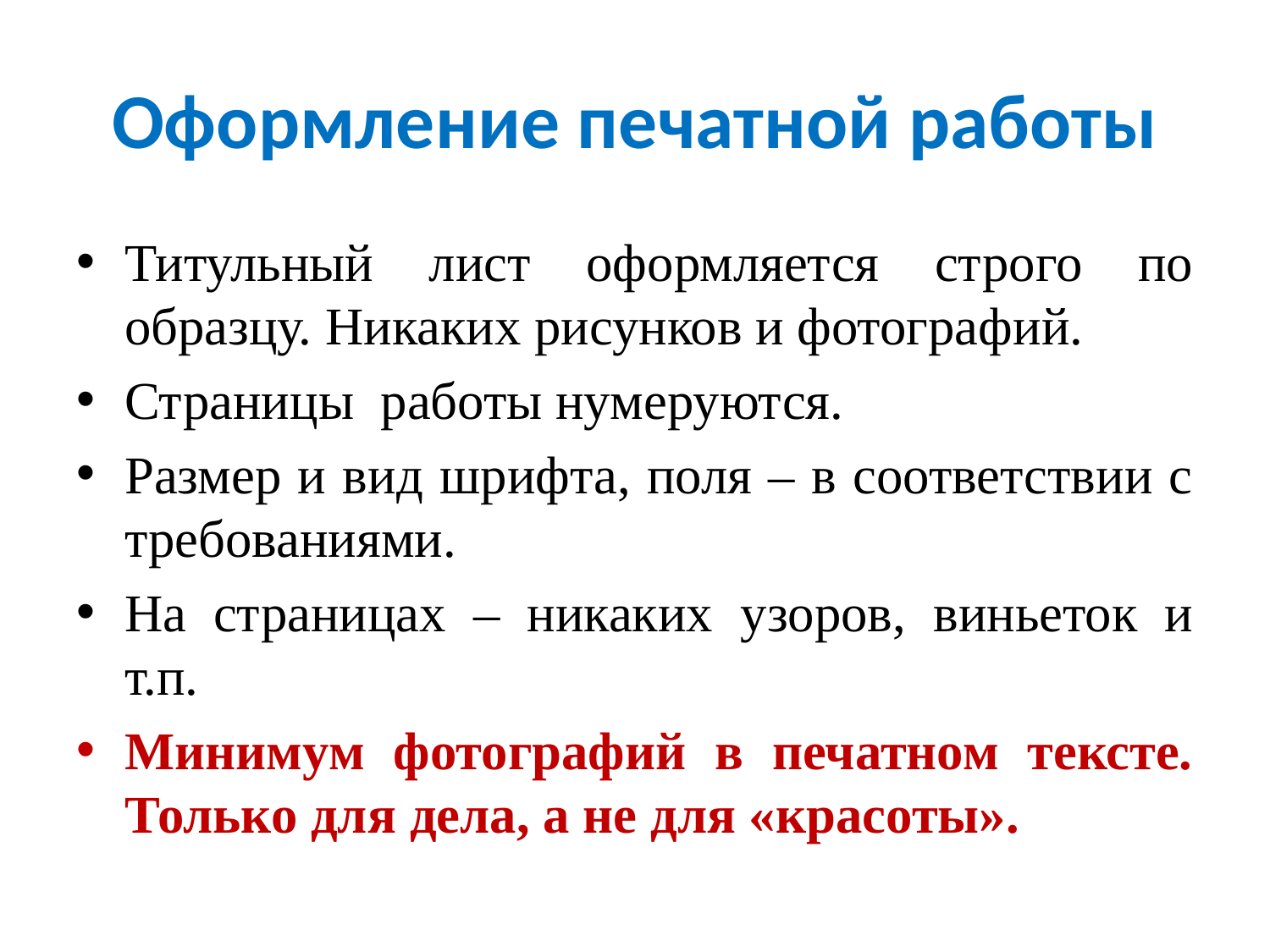

# Оформление печатной работы
Титульный лист оформляется строго по образцу. Никаких рисунков и фотографий.
Страницы  работы нумеруются.
Размер и вид шрифта, поля – в соответствии с требованиями.
На страницах – никаких узоров, виньеток и т.п.
Минимум фотографий в печатном тексте. Только для дела, а не для «красоты».